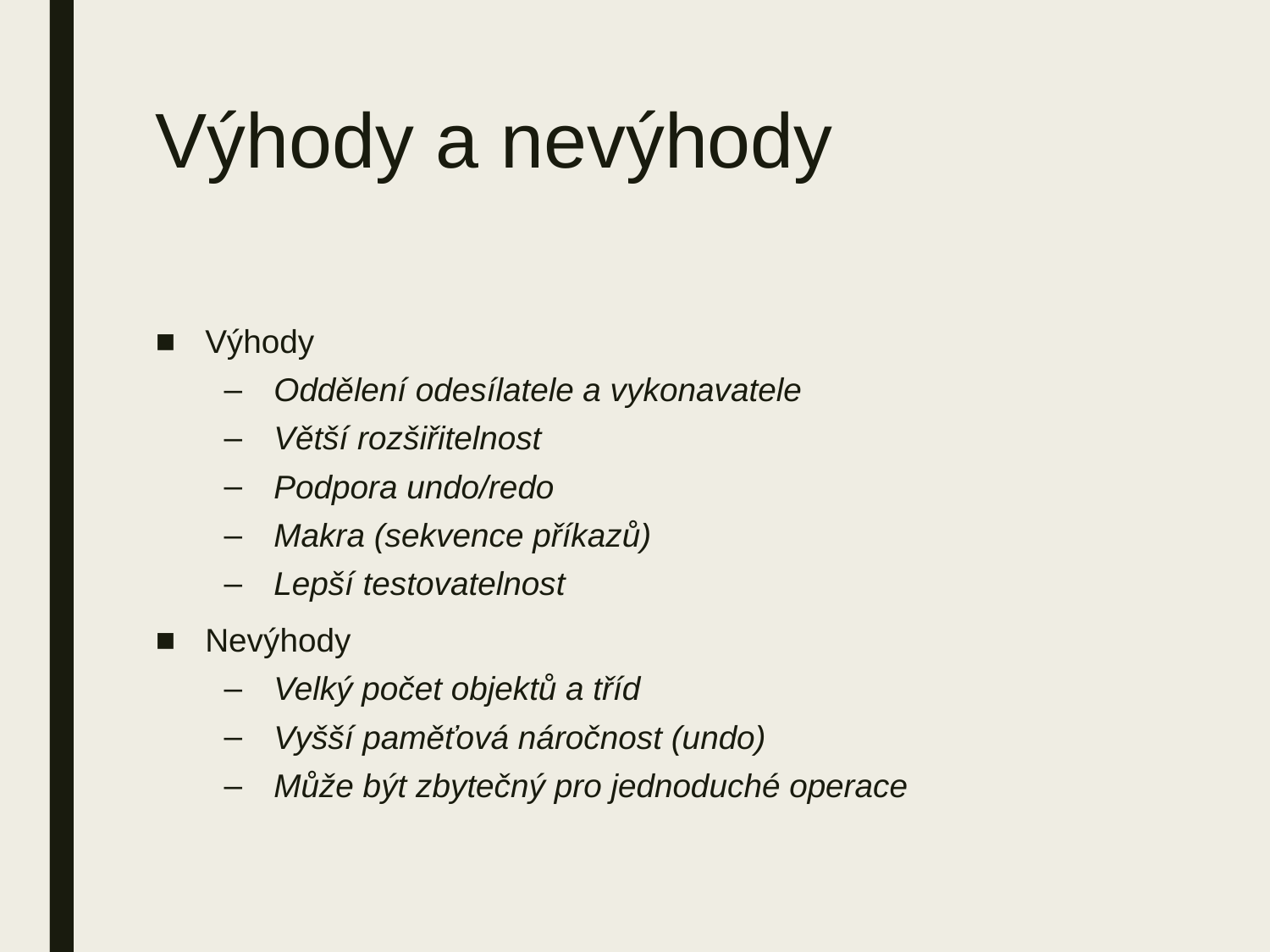

# Výhody a nevýhody
Výhody
Oddělení odesílatele a vykonavatele
Větší rozšiřitelnost
Podpora undo/redo
Makra (sekvence příkazů)
Lepší testovatelnost
Nevýhody
Velký počet objektů a tříd
Vyšší paměťová náročnost (undo)
Může být zbytečný pro jednoduché operace